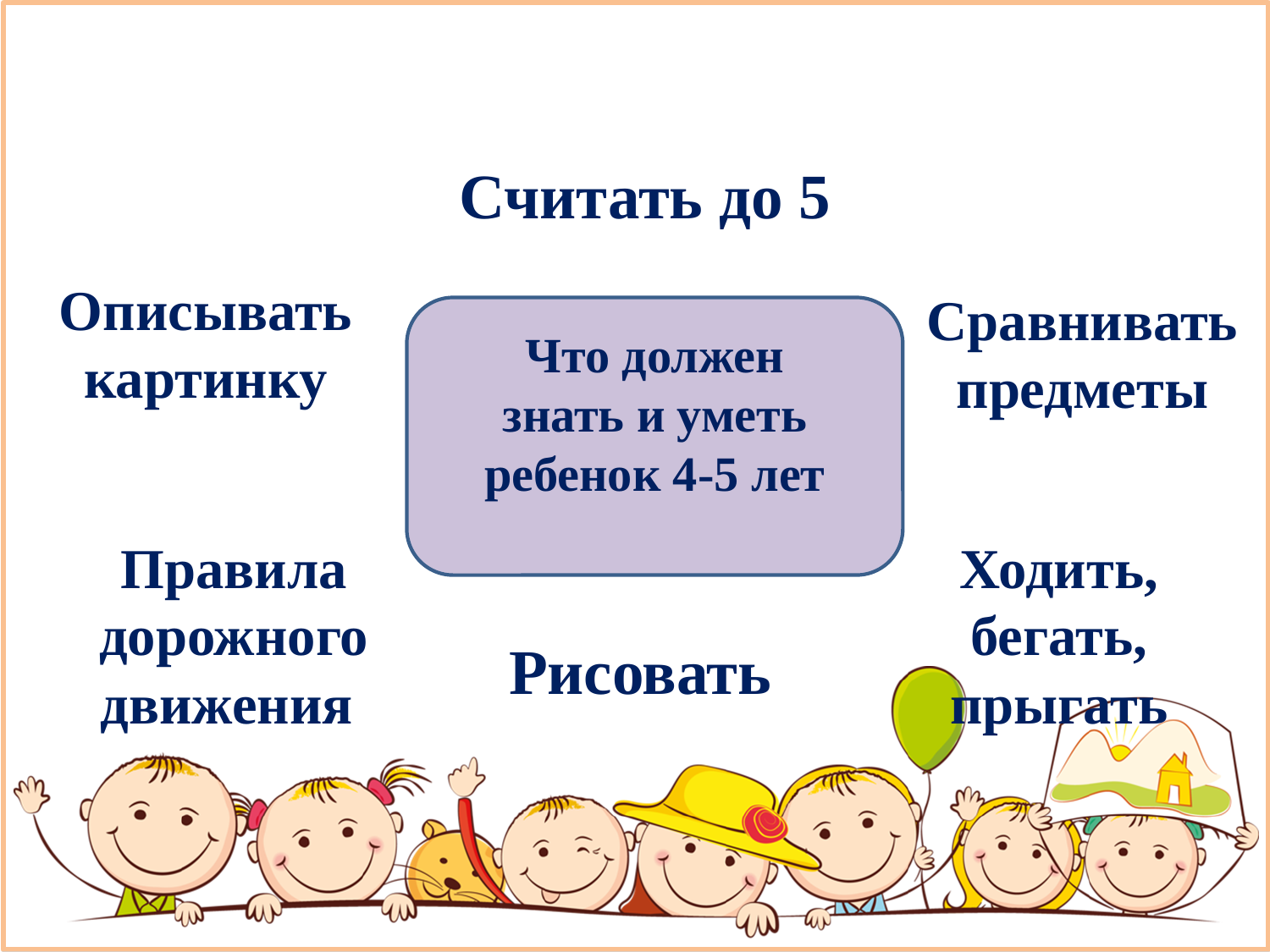

Считать до 5 5
Описывать картинку
Сравнивать предметы

Что должен знать и уметь ребенок 4-5 лет
Правила дорожного движения
Ходить, бегать, прыгать
Рисовать